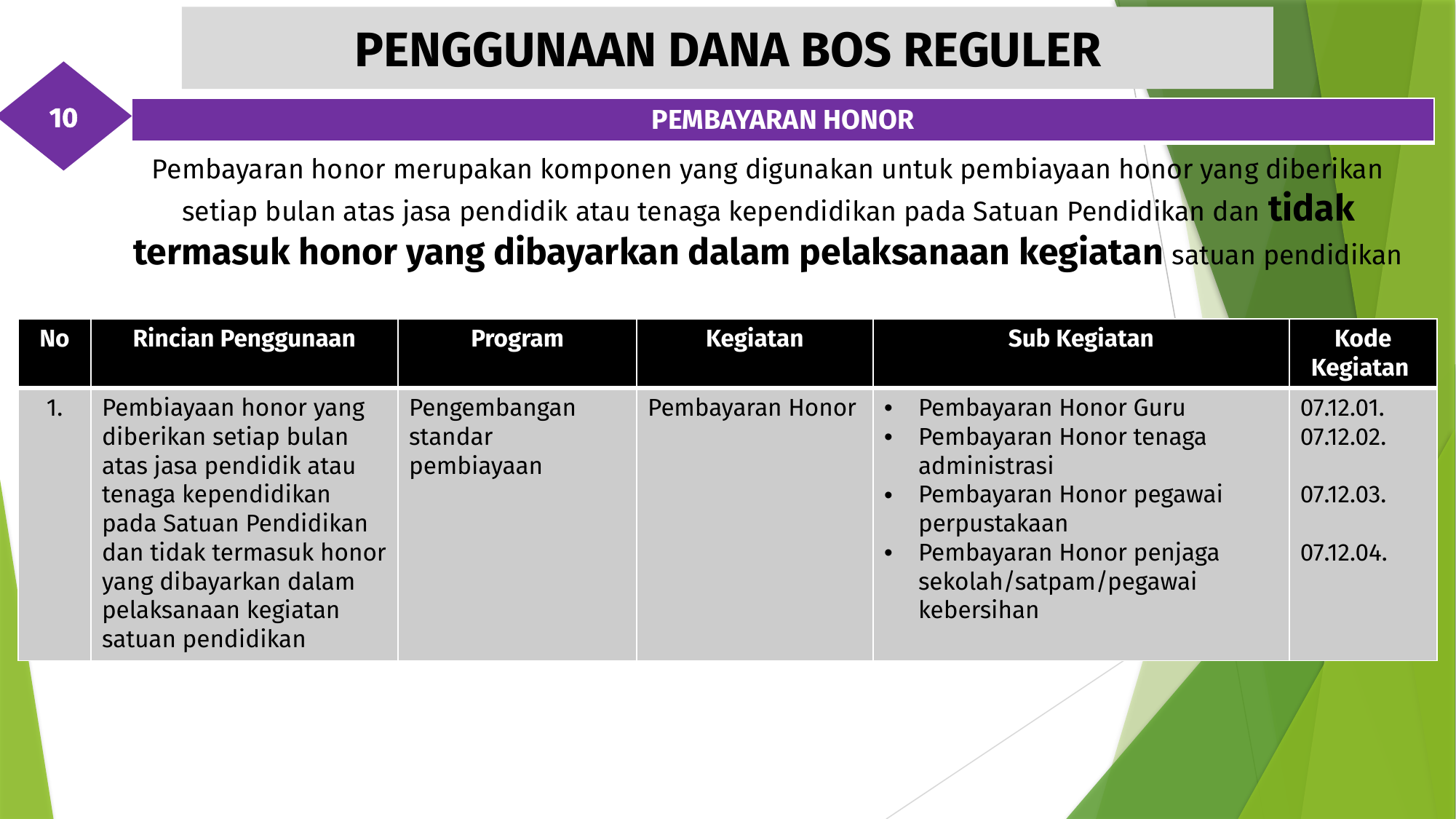

PENGGUNAAN DANA BOS REGULER
10
| PEMBAYARAN HONOR |
| --- |
Pembayaran honor merupakan komponen yang digunakan untuk pembiayaan honor yang diberikan setiap bulan atas jasa pendidik atau tenaga kependidikan pada Satuan Pendidikan dan tidak termasuk honor yang dibayarkan dalam pelaksanaan kegiatan satuan pendidikan
| No | Rincian Penggunaan | Program | Kegiatan | Sub Kegiatan | Kode Kegiatan |
| --- | --- | --- | --- | --- | --- |
| 1. | Pembiayaan honor yang diberikan setiap bulan atas jasa pendidik atau tenaga kependidikan pada Satuan Pendidikan dan tidak termasuk honor yang dibayarkan dalam pelaksanaan kegiatan satuan pendidikan | Pengembangan standar pembiayaan | Pembayaran Honor | Pembayaran Honor Guru Pembayaran Honor tenaga administrasi Pembayaran Honor pegawai perpustakaan Pembayaran Honor penjaga sekolah/satpam/pegawai kebersihan | 07.12.01. 07.12.02. 07.12.03. 07.12.04. |